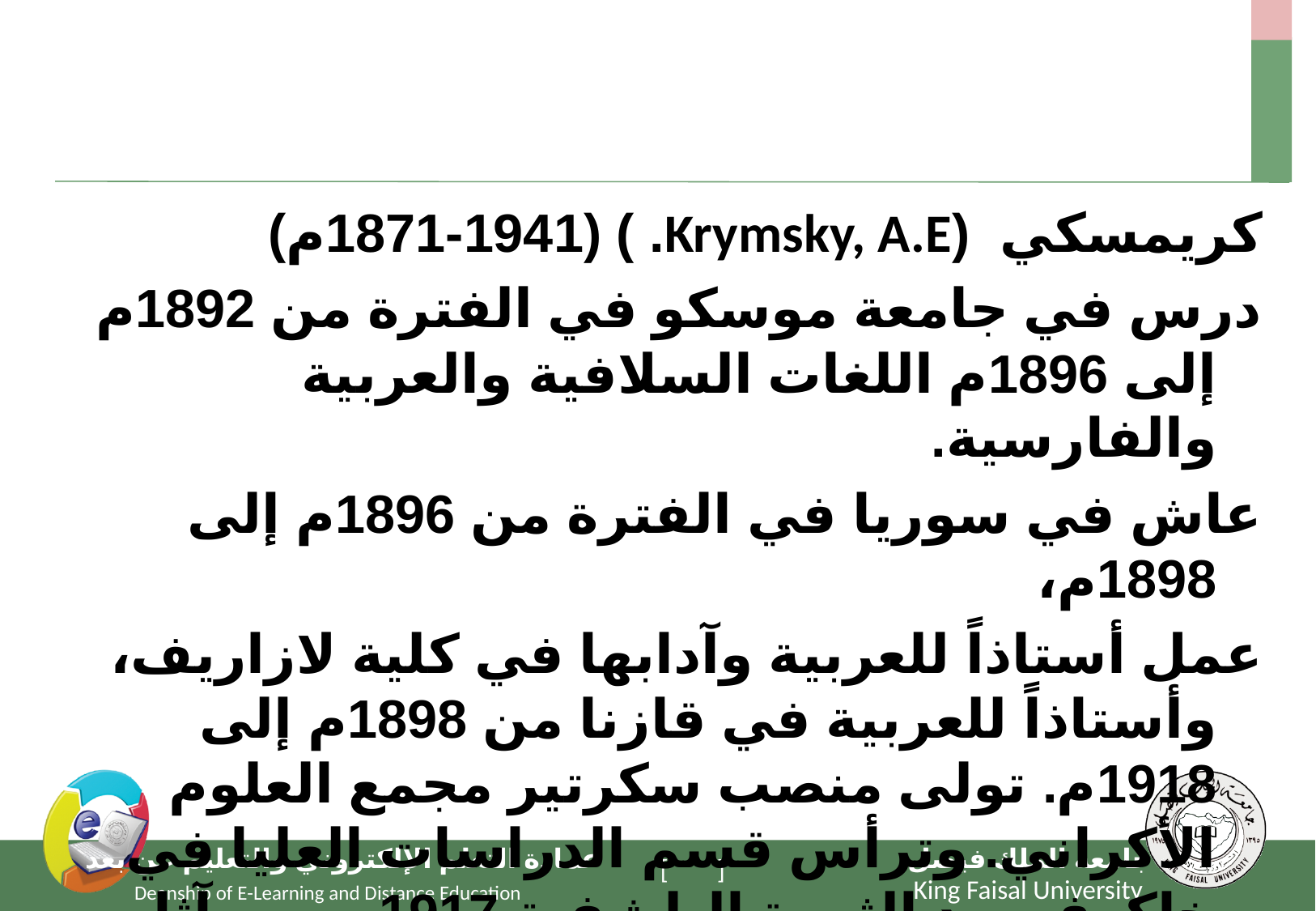

#
كريمسكي  (Krymsky, A.E. ) (1871-1941م)
درس في جامعة موسكو في الفترة من 1892م إلى 1896م اللغات السلافية والعربية والفارسية.
عاش في سوريا في الفترة من 1896م إلى 1898م،
عمل أستاذاً للعربية وآدابها في كلية لازاريف، وأستاذاً للعربية في قازنا من 1898م إلى 1918م. تولى منصب سكرتير مجمع العلوم الأكراني. وترأس قسم الدراسات العليا في خاكوف بعد الثورة البلشفية 1917م. من آثاره (العالم الإسلامي ومستقبله،1889م)، (تاريخ الإسلام في جزأين 1904م) و(الأدب العربي الحديث في القرنين الثامن عشر والتاسع عشر، موسكو 1906م)